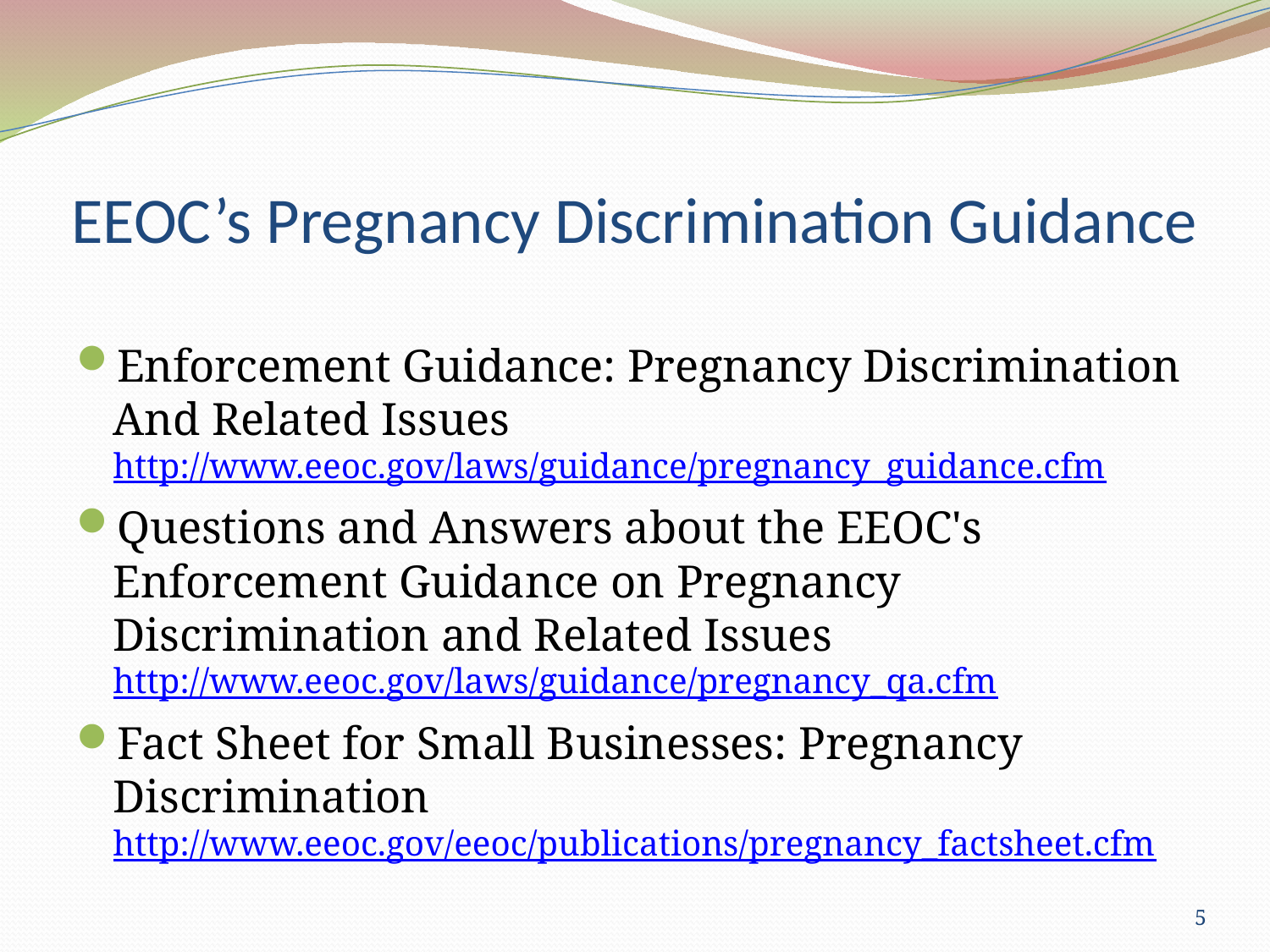

# EEOC’s Pregnancy Discrimination Guidance

Enforcement Guidance: Pregnancy Discrimination And Related Issues http://www.eeoc.gov/laws/guidance/pregnancy_guidance.cfm
Questions and Answers about the EEOC's Enforcement Guidance on Pregnancy Discrimination and Related Issues http://www.eeoc.gov/laws/guidance/pregnancy_qa.cfm
Fact Sheet for Small Businesses: Pregnancy Discrimination http://www.eeoc.gov/eeoc/publications/pregnancy_factsheet.cfm
5